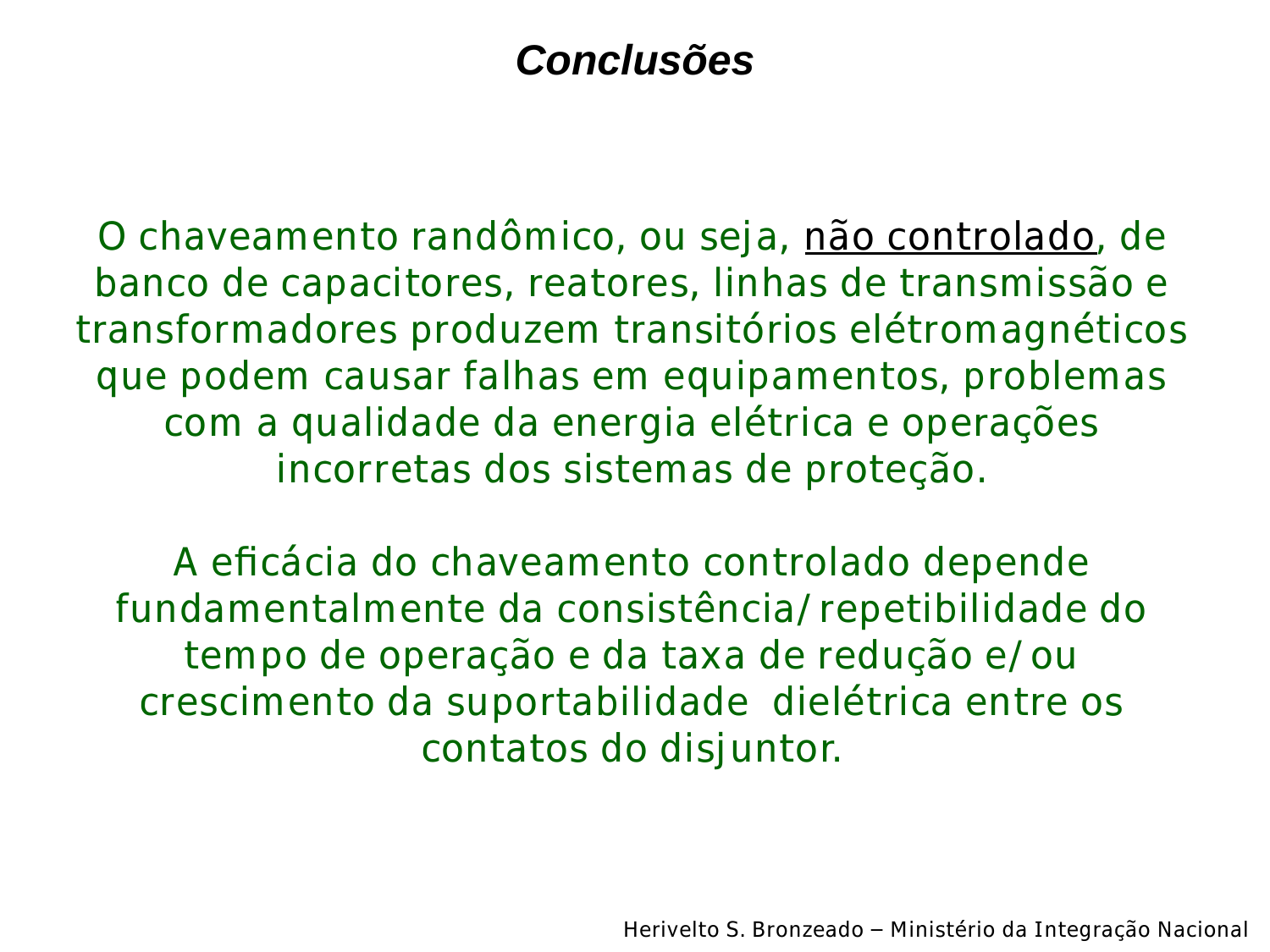

# Conclusões
O chaveamento randômico, ou seja, não controlado, de banco de capacitores, reatores, linhas de transmissão e transformadores produzem transitórios elétromagnéticos que podem causar falhas em equipamentos, problemas com a qualidade da energia elétrica e operações incorretas dos sistemas de proteção.

A eficácia do chaveamento controlado depende fundamentalmente da consistência/repetibilidade do tempo de operação e da taxa de redução e/ou crescimento da suportabilidade  dielétrica entre os contatos do disjuntor.